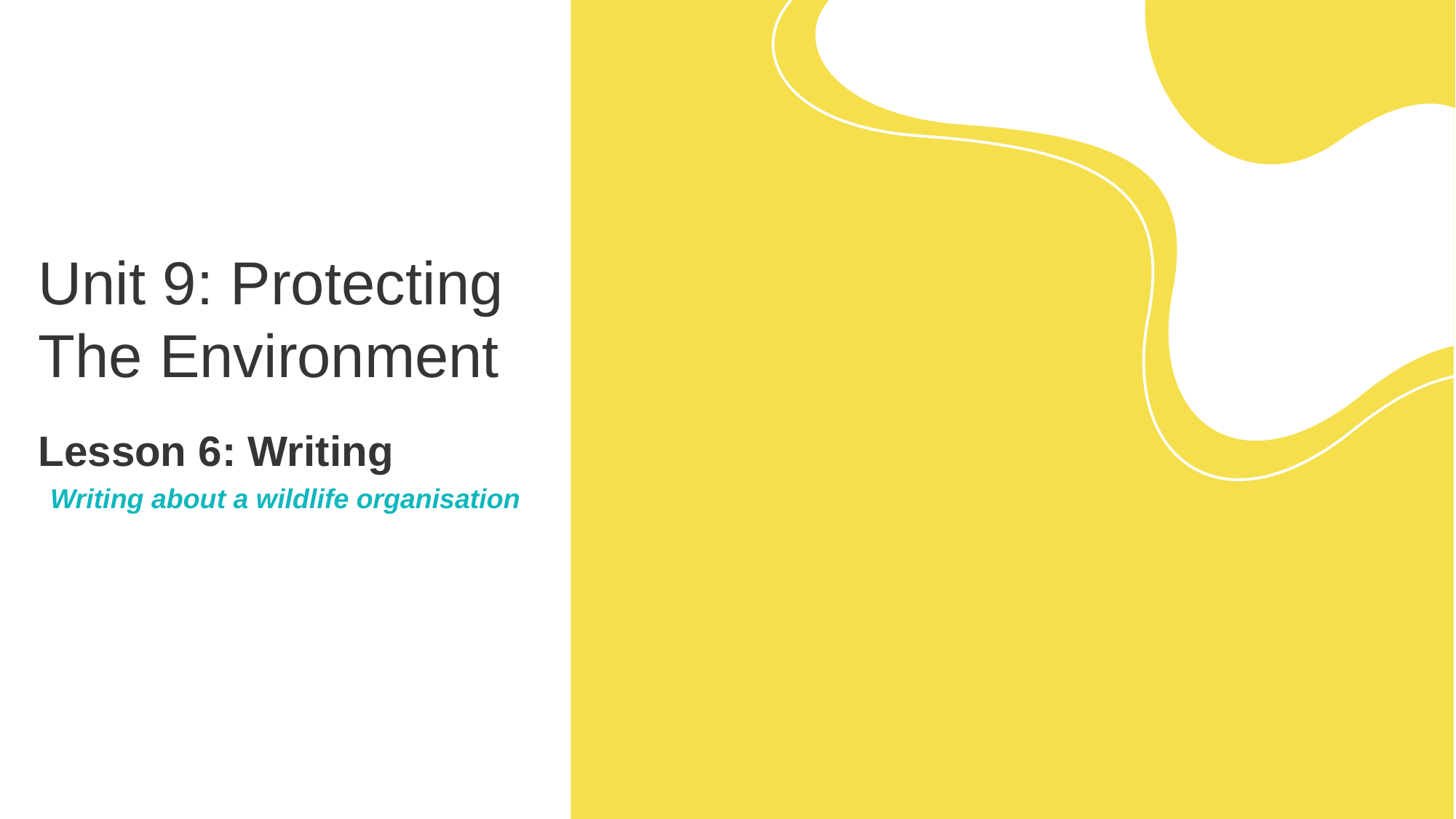

# Unit 9: Protecting The Environment
Lesson 6: Writing
Writing about a wildlife organisation